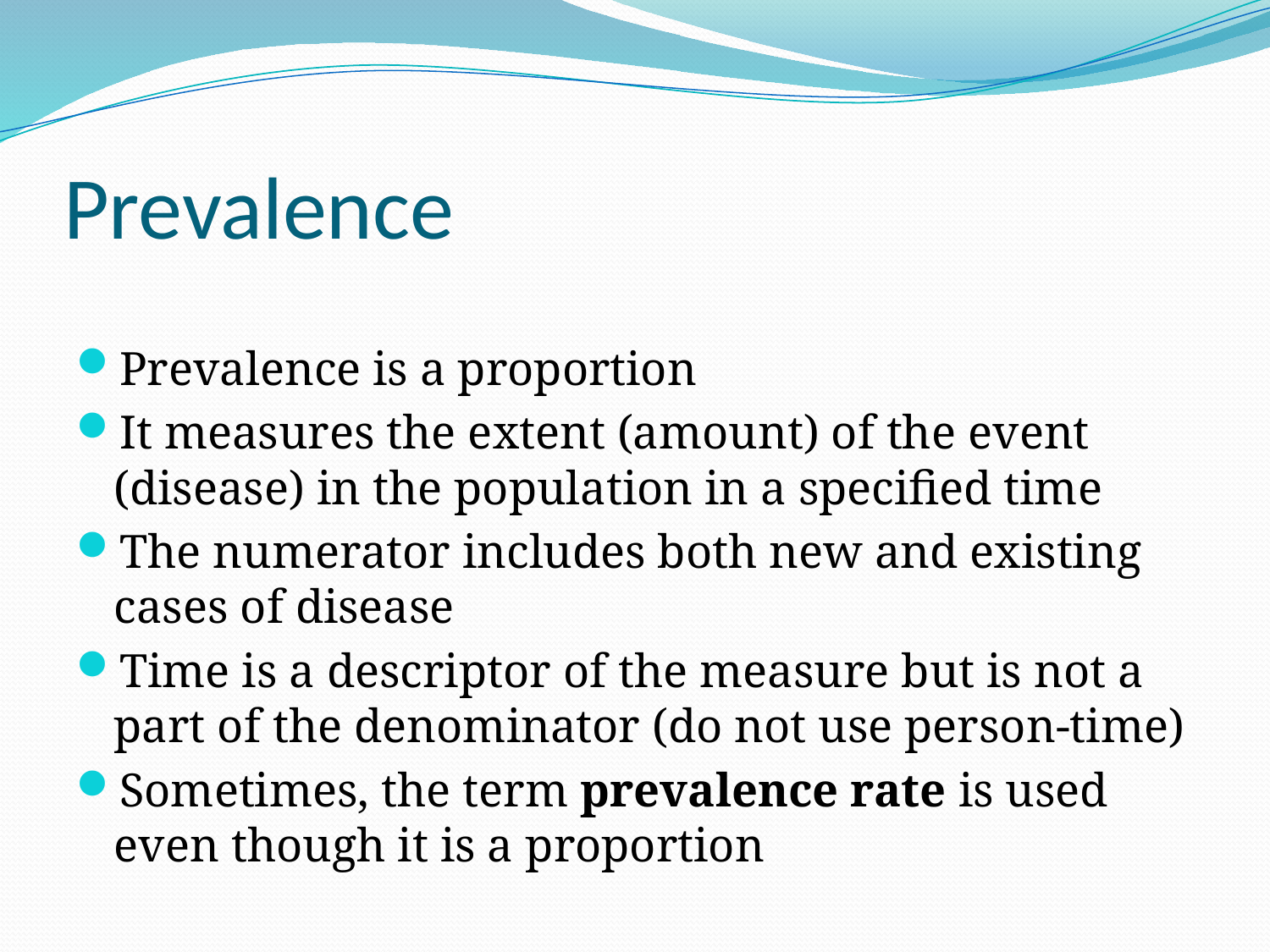

# Prevalence

Prevalence is a proportion
It measures the extent (amount) of the event (disease) in the population in a specified time
The numerator includes both new and existing cases of disease
Time is a descriptor of the measure but is not a part of the denominator (do not use person-time)
Sometimes, the term prevalence rate is used even though it is a proportion